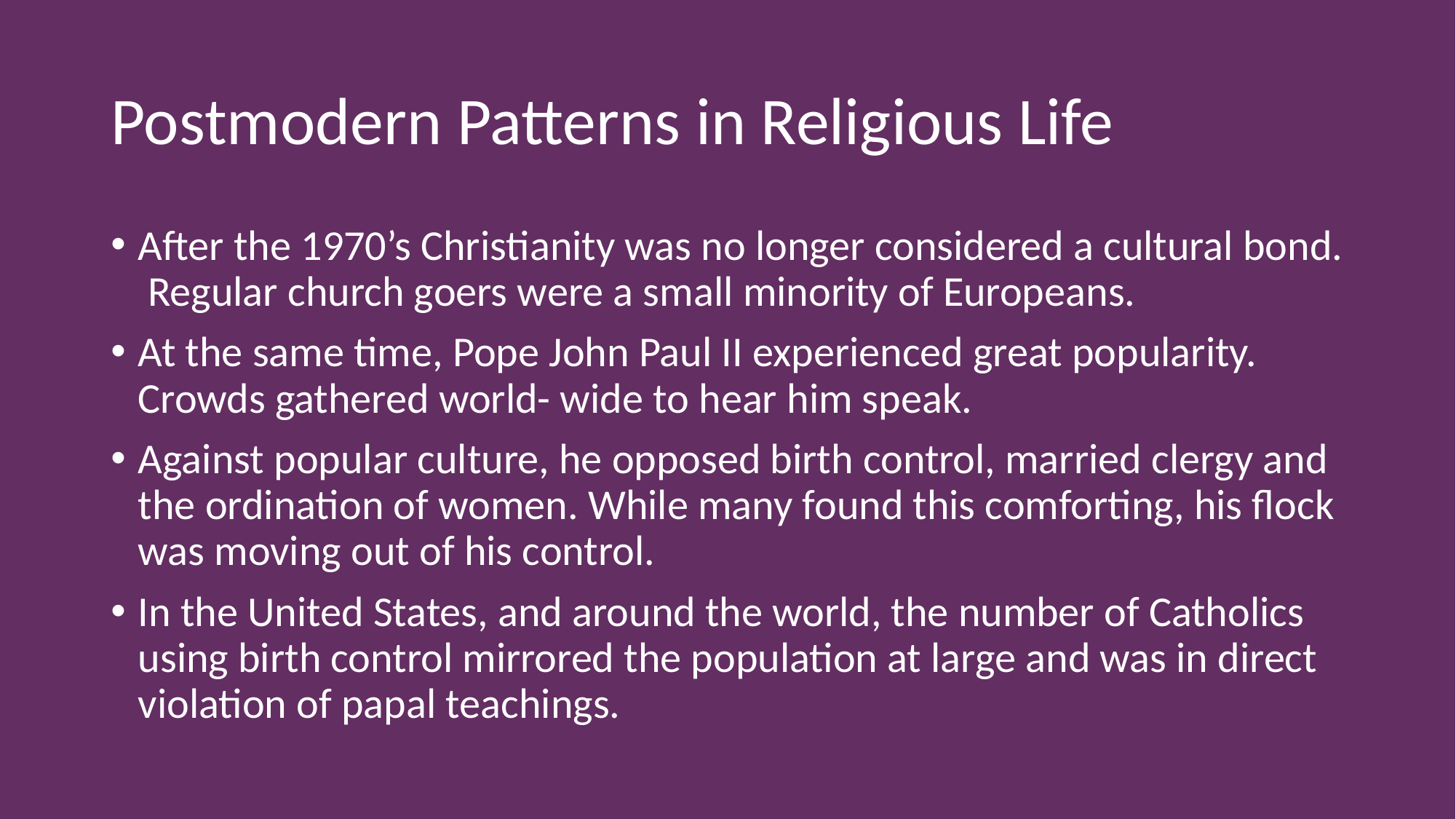

# Postmodern Patterns in Religious Life
After the 1970’s Christianity was no longer considered a cultural bond.  Regular church goers were a small minority of Europeans.
At the same time, Pope John Paul II experienced great popularity.  Crowds gathered world- wide to hear him speak.
Against popular culture, he opposed birth control, married clergy and the ordination of women. While many found this comforting, his flock was moving out of his control.
In the United States, and around the world, the number of Catholics using birth control mirrored the population at large and was in direct violation of papal teachings.